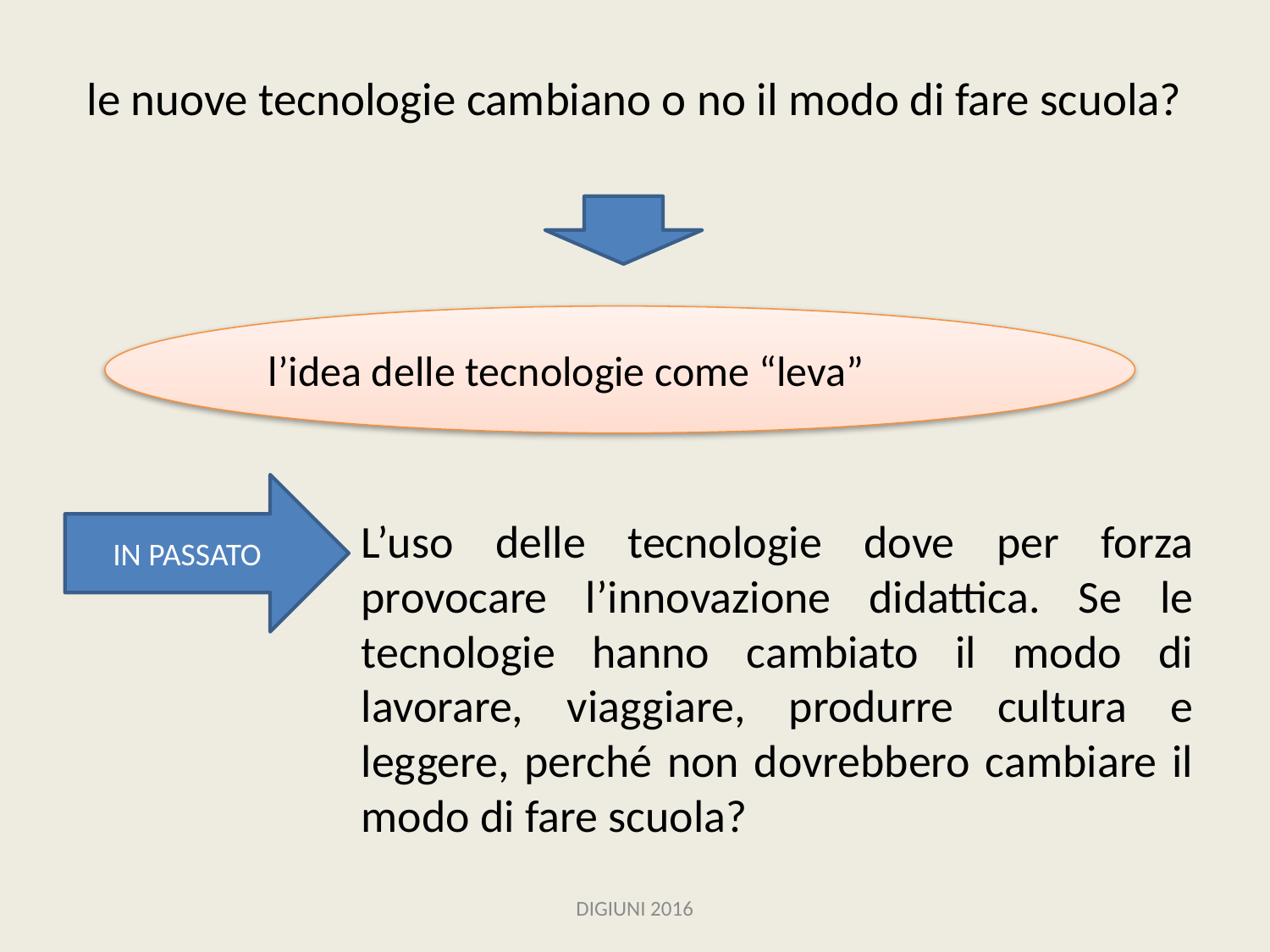

# le nuove tecnologie cambiano o no il modo di fare scuola?

l’idea delle tecnologie come “leva”
IN PASSATO
L’uso delle tecnologie dove per forza provocare l’innovazione didattica. Se le tecnologie hanno cambiato il modo di lavorare, viaggiare, produrre cultura e leggere, perché non dovrebbero cambiare il modo di fare scuola?
DIGIUNI 2016